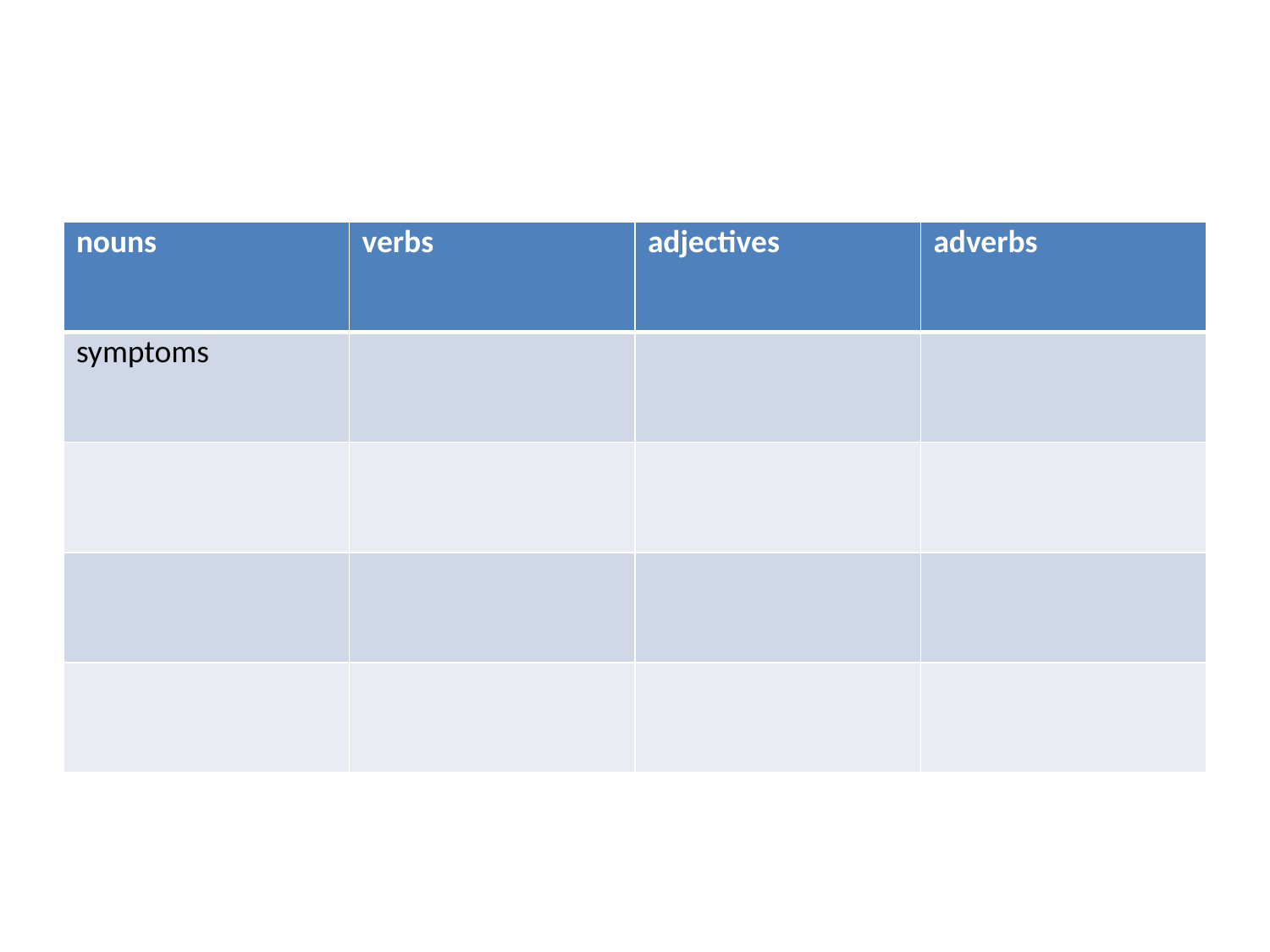

#
| nouns | verbs | adjectives | adverbs |
| --- | --- | --- | --- |
| symptoms |  |  |  |
|  |  |  |  |
|  |  |  |  |
|  |  |  |  |